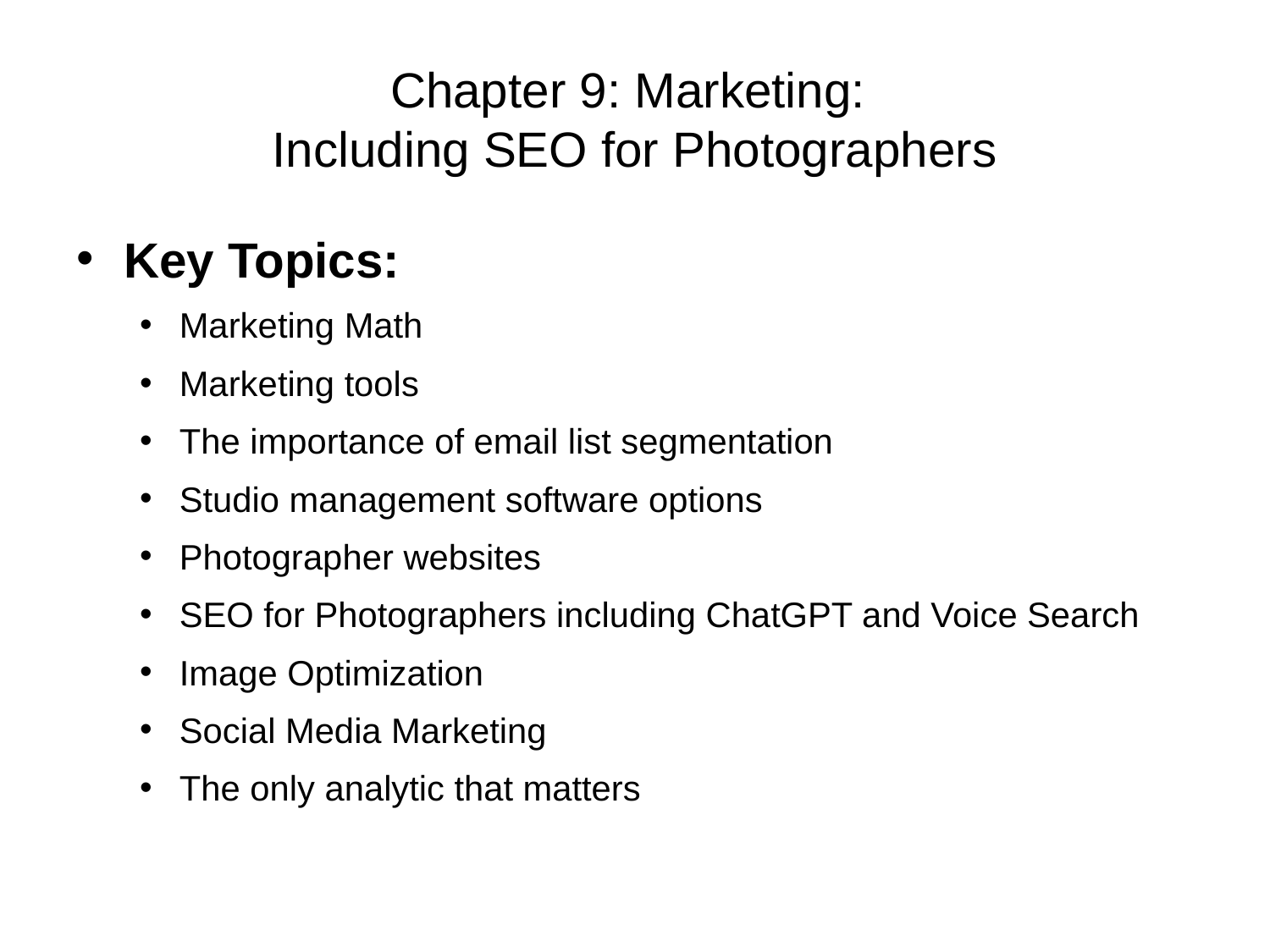

# Chapter 9: Marketing: Including SEO for Photographers
Key Topics:
Marketing Math
Marketing tools
The importance of email list segmentation
Studio management software options
Photographer websites
SEO for Photographers including ChatGPT and Voice Search
Image Optimization
Social Media Marketing
The only analytic that matters